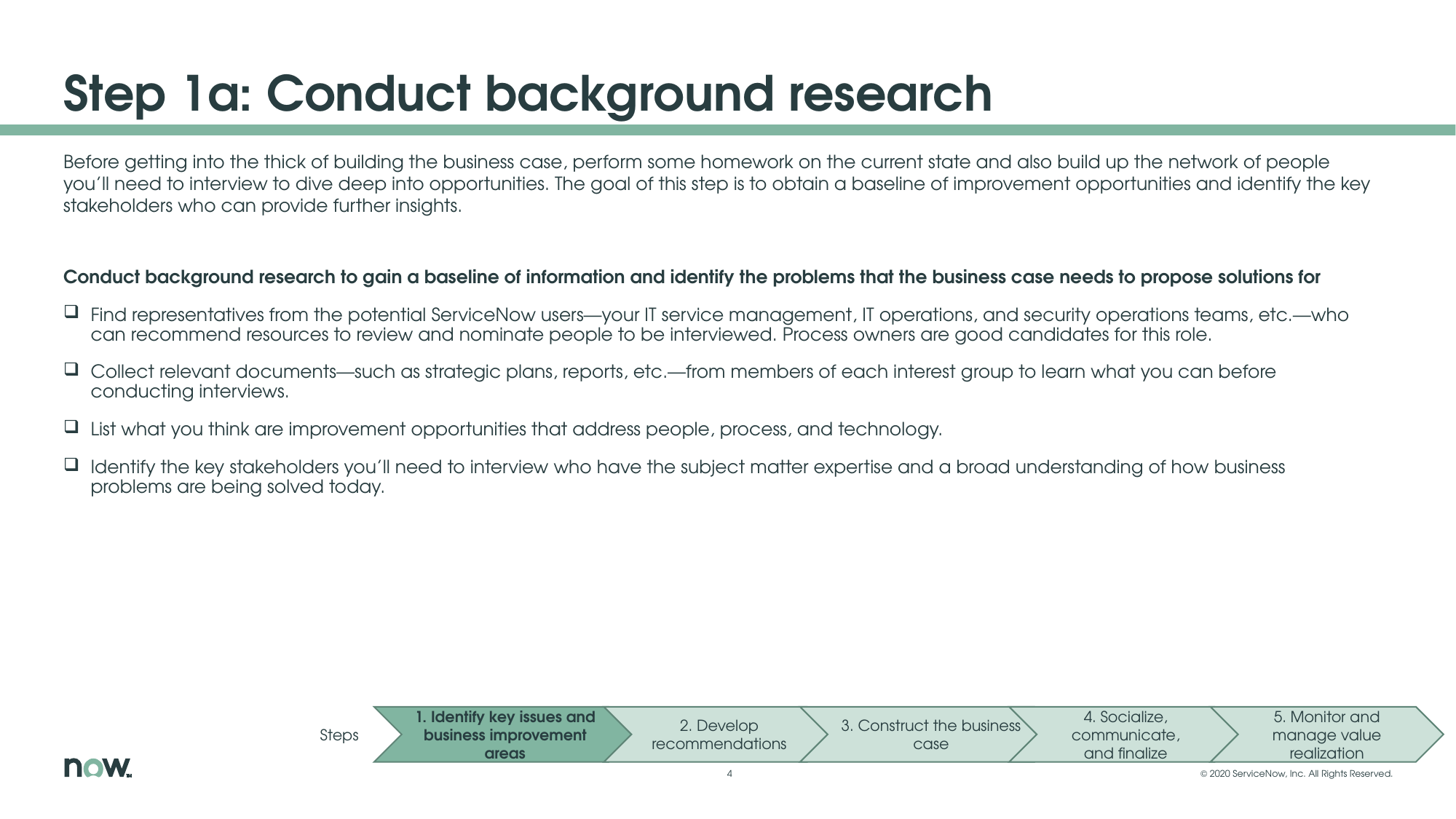

# Step 1a: Conduct background research

Before getting into the thick of building the business case, perform some homework on the current state and also build up the network of people you’ll need to interview to dive deep into opportunities. The goal of this step is to obtain a baseline of improvement opportunities and identify the key stakeholders who can provide further insights.
Conduct background research to gain a baseline of information and identify the problems that the business case needs to propose solutions for
Find representatives from the potential ServiceNow users—your IT service management, IT operations, and security operations teams, etc.—who can recommend resources to review and nominate people to be interviewed. Process owners are good candidates for this role.
Collect relevant documents—such as strategic plans, reports, etc.—from members of each interest group to learn what you can before conducting interviews.
List what you think are improvement opportunities that address people, process, and technology.
Identify the key stakeholders you’ll need to interview who have the subject matter expertise and a broad understanding of how business problems are being solved today.

Steps
1. Identify key issues and business improvement areas
2. Develop recommendations
3. Construct the business case
4. Socialize, communicate, and finalize
5. Monitor and manage value realization